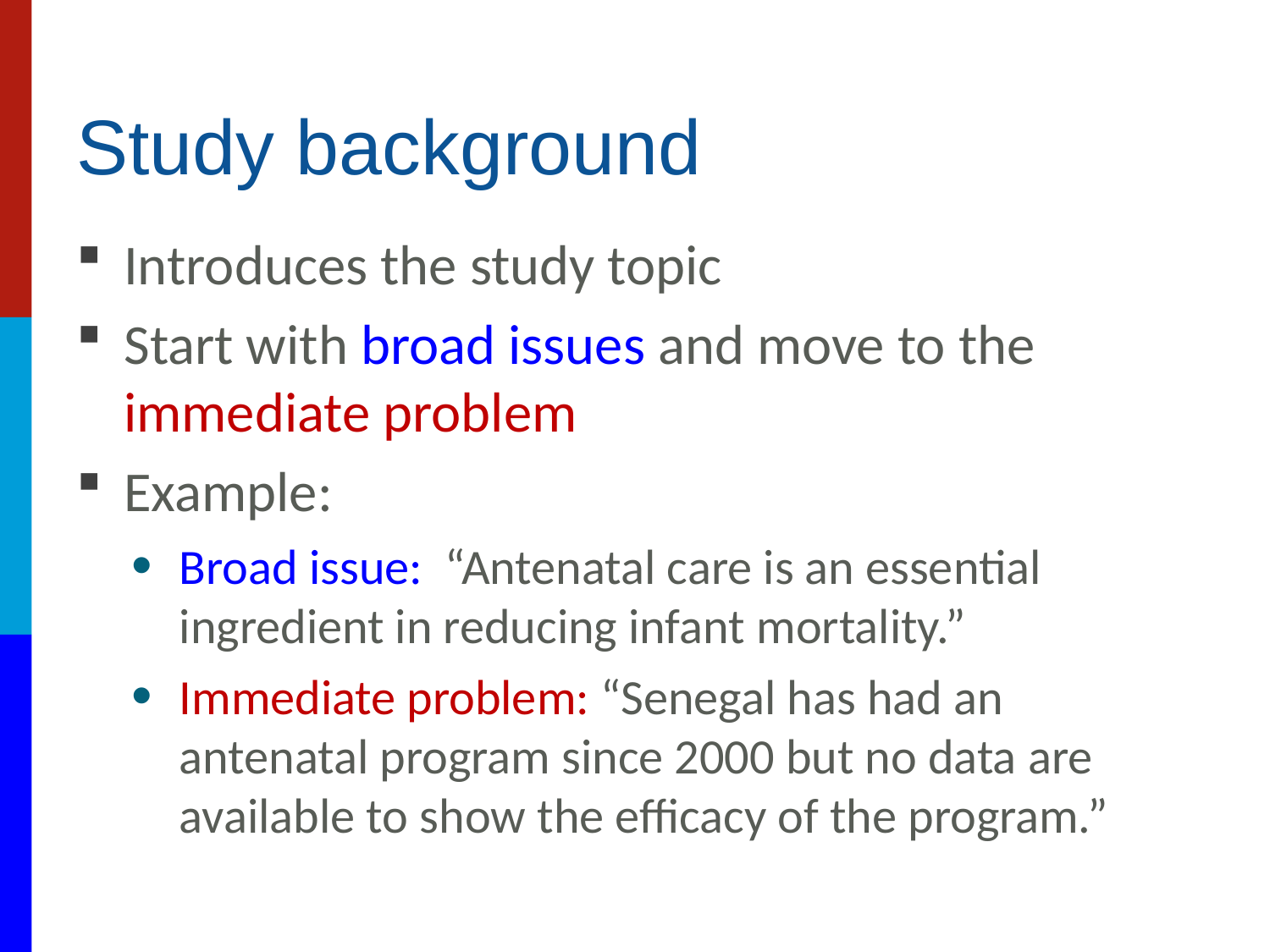

# Study background
Introduces the study topic
Start with broad issues and move to the immediate problem
Example:
Broad issue:  “Antenatal care is an essential ingredient in reducing infant mortality.”
Immediate problem: “Senegal has had an antenatal program since 2000 but no data are available to show the efficacy of the program.”